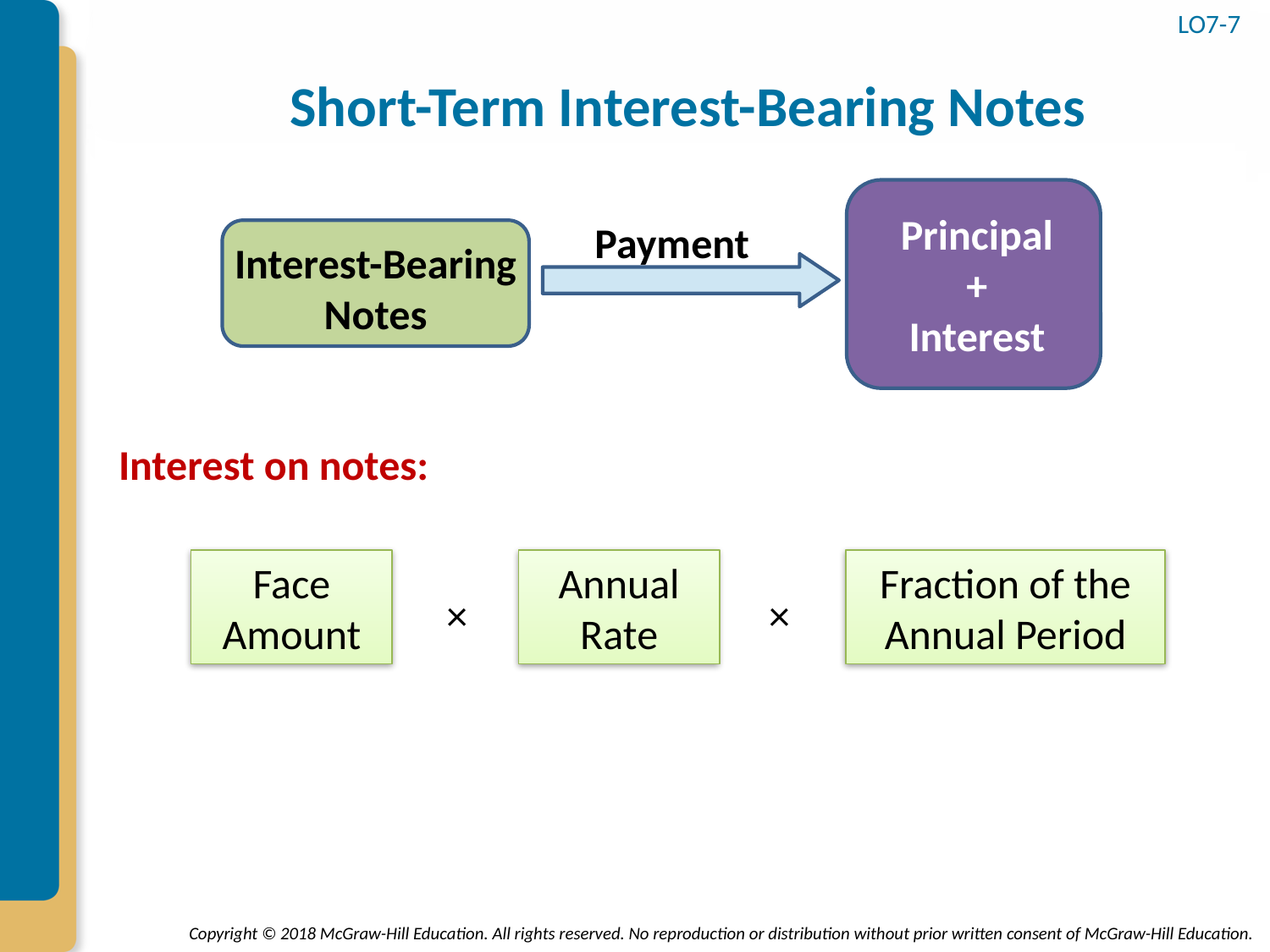

# Short-Term Interest-Bearing Notes
LO7-7

Principal
+
Interest
Payment

Interest-Bearing Notes

Interest on notes:
Face Amount
Fraction of the Annual Period
Annual Rate
×
×